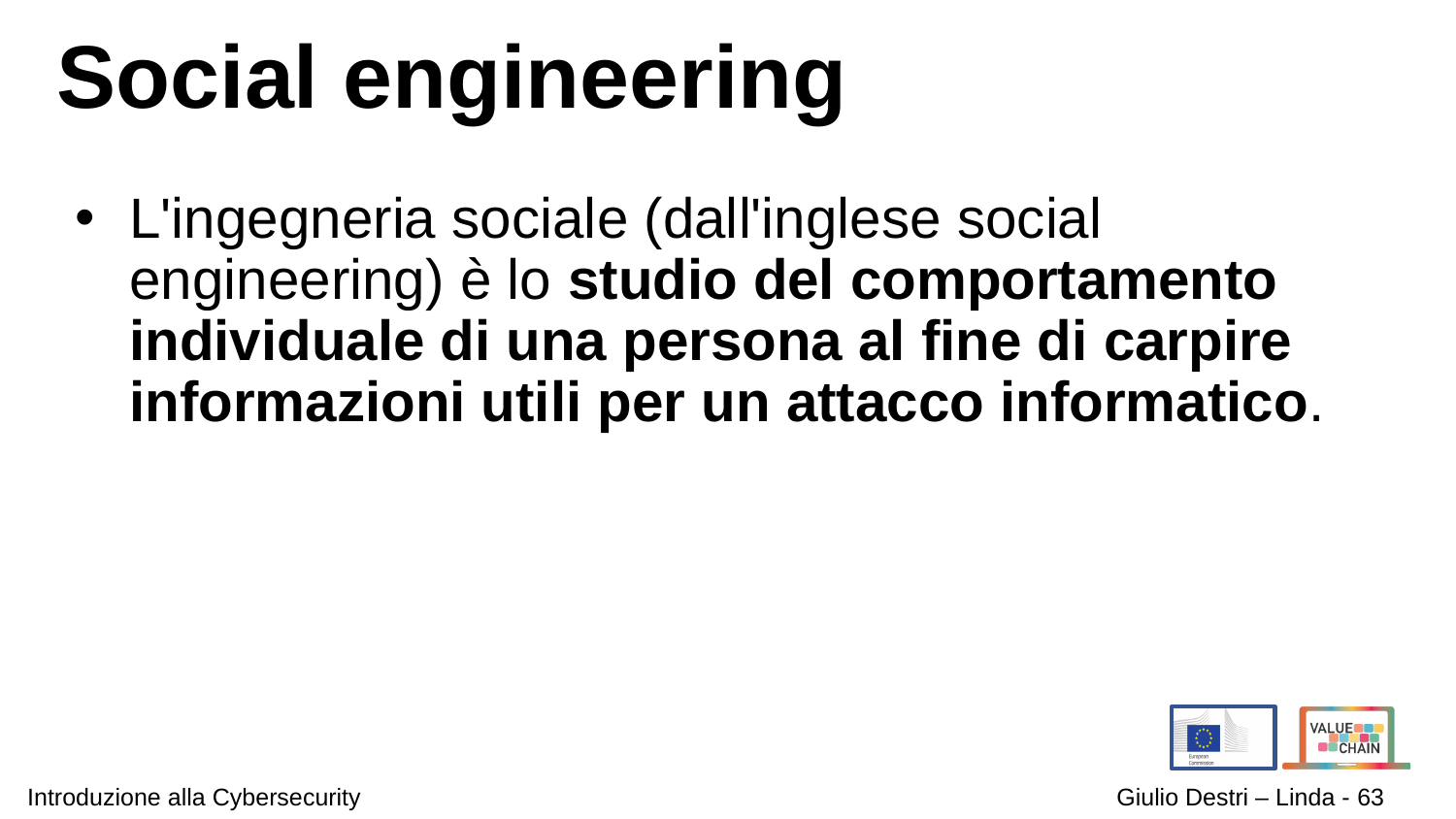

# Social engineering
L'ingegneria sociale (dall'inglese social engineering) è lo studio del comportamento individuale di una persona al fine di carpire informazioni utili per un attacco informatico.